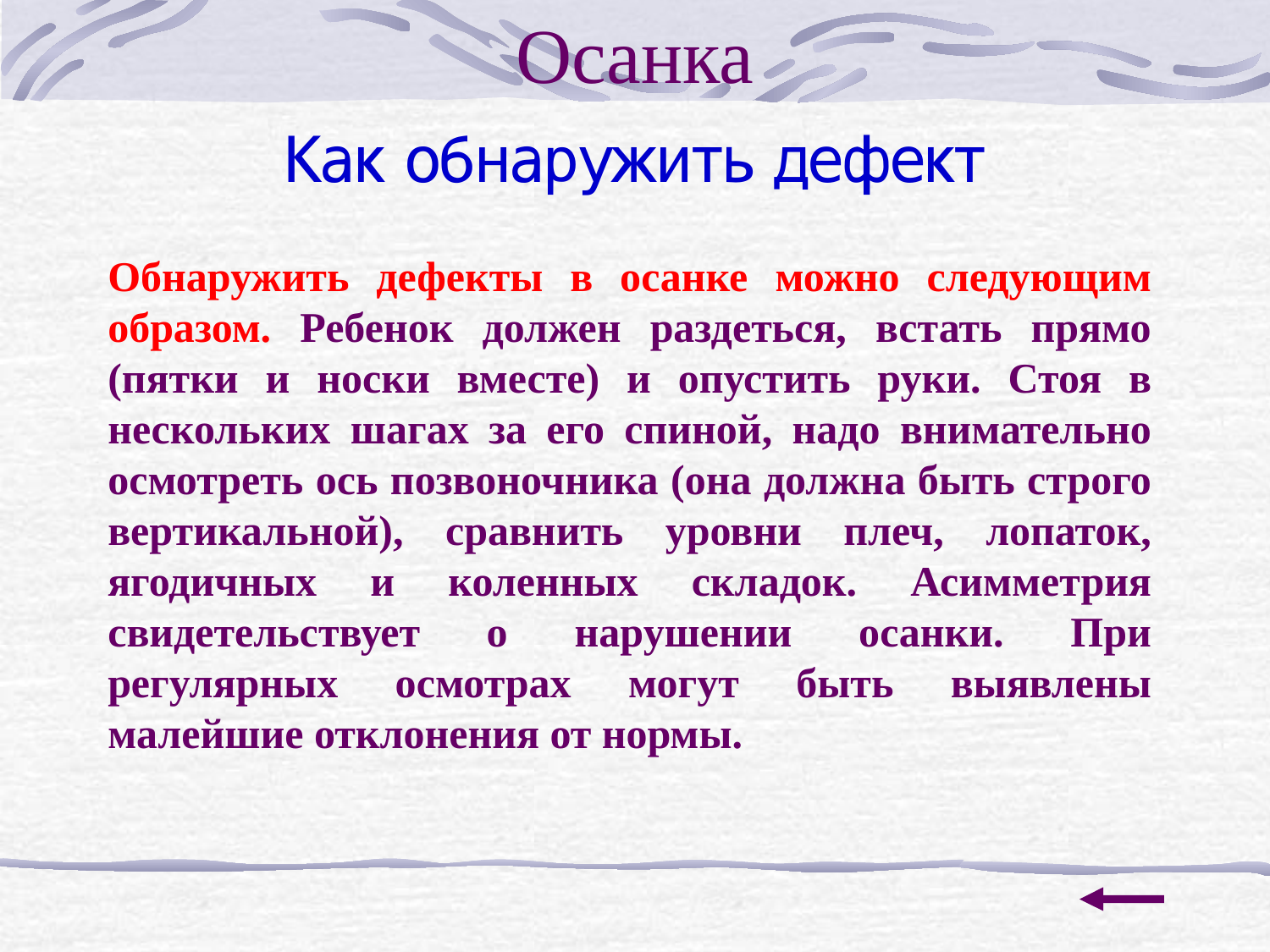

Осанка
# Как обнаружить дефект
Обнаружить дефекты в осанке можно следующим образом. Ребенок должен раздеться, встать прямо (пятки и носки вместе) и опустить руки. Стоя в нескольких шагах за его спиной, надо внимательно осмотреть ось позвоночника (она должна быть строго вертикальной), сравнить уровни плеч, лопаток, ягодичных и коленных складок. Асимметрия свидетельствует о нарушении осанки. При регулярных осмотрах могут быть выявлены малейшие отклонения от нормы.